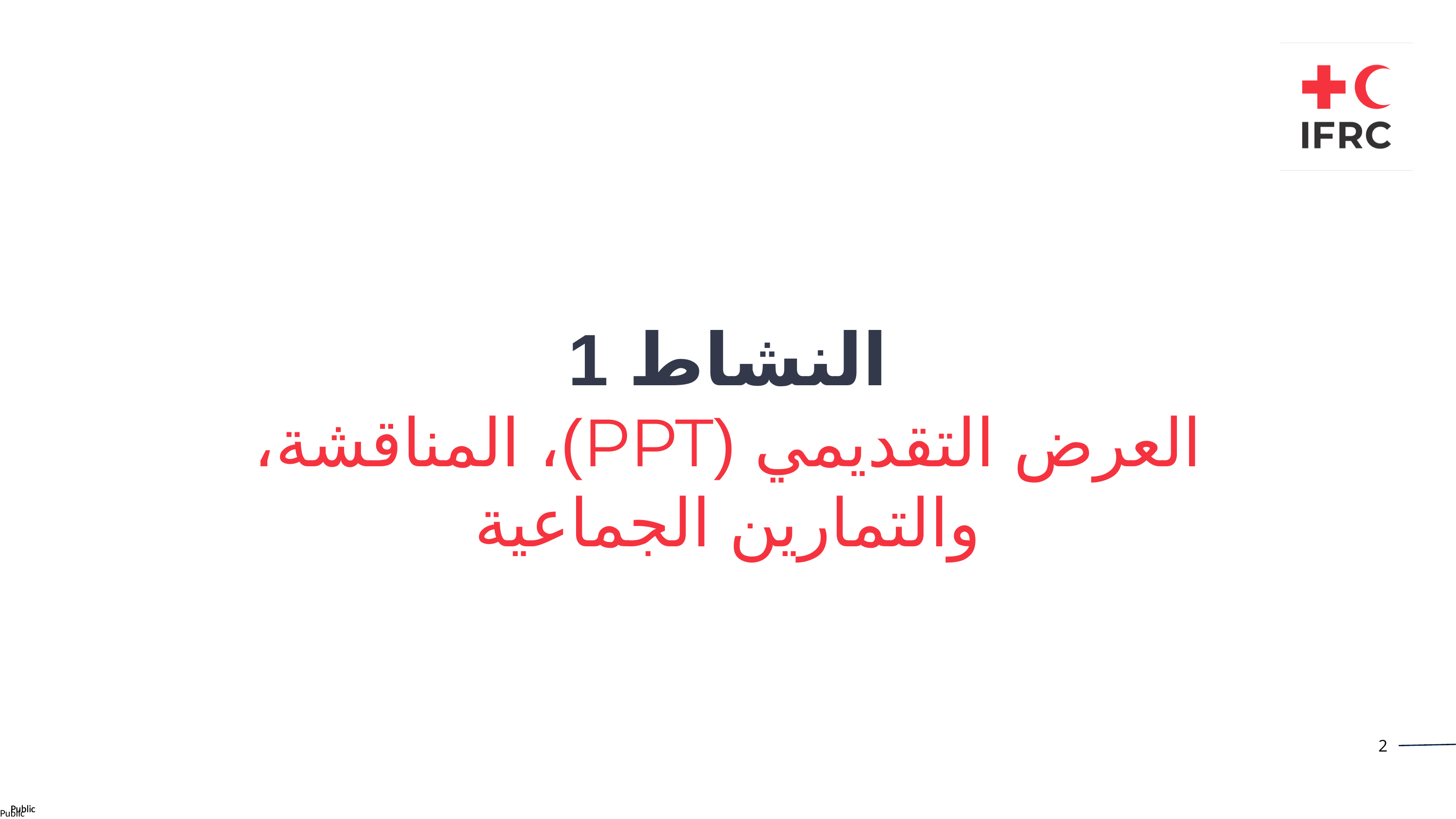

النشاط 1
العرض التقديمي (PPT)، المناقشة، والتمارين الجماعية